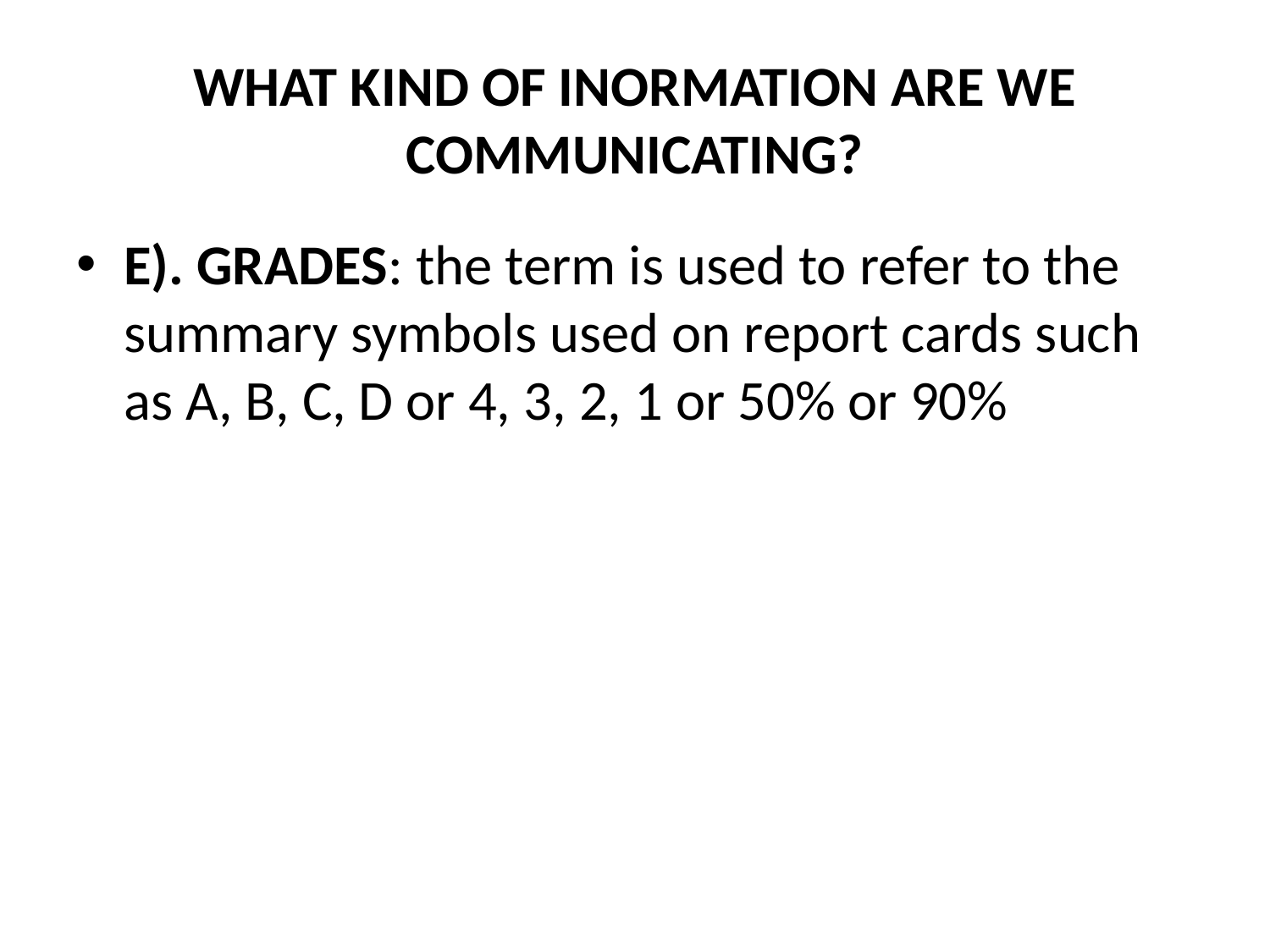

# WHAT KIND OF INORMATION ARE WE COMMUNICATING?
E). GRADES: the term is used to refer to the summary symbols used on report cards such as A, B, C, D or 4, 3, 2, 1 or 50% or 90%